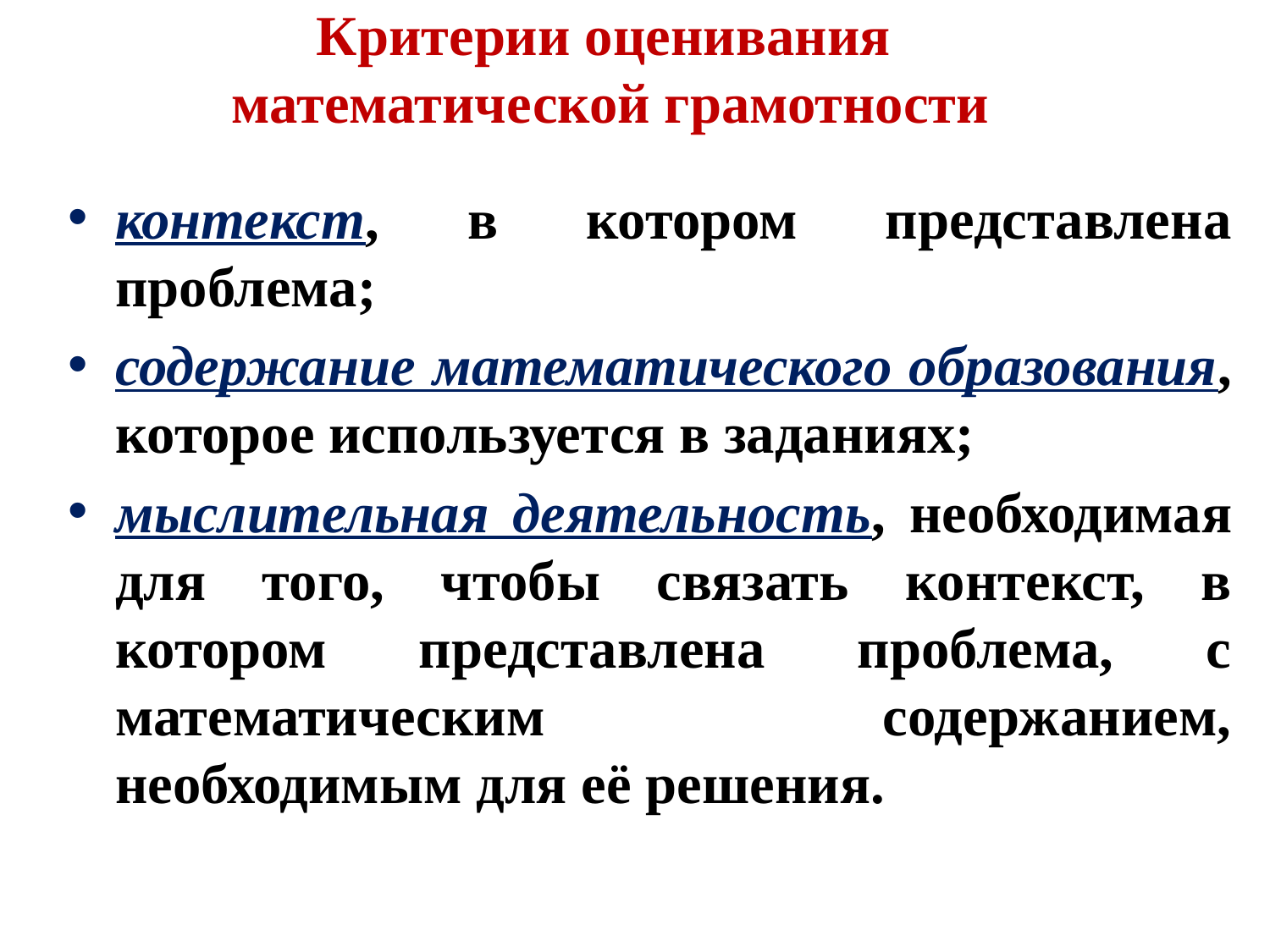

# Критерии оценивания математической грамотности
контекст, в котором представлена проблема;
содержание математического образования, которое используется в заданиях;
мыслительная деятельность, необходимая для того, чтобы связать контекст, в котором представлена проблема, с математическим содержанием, необходимым для её решения.